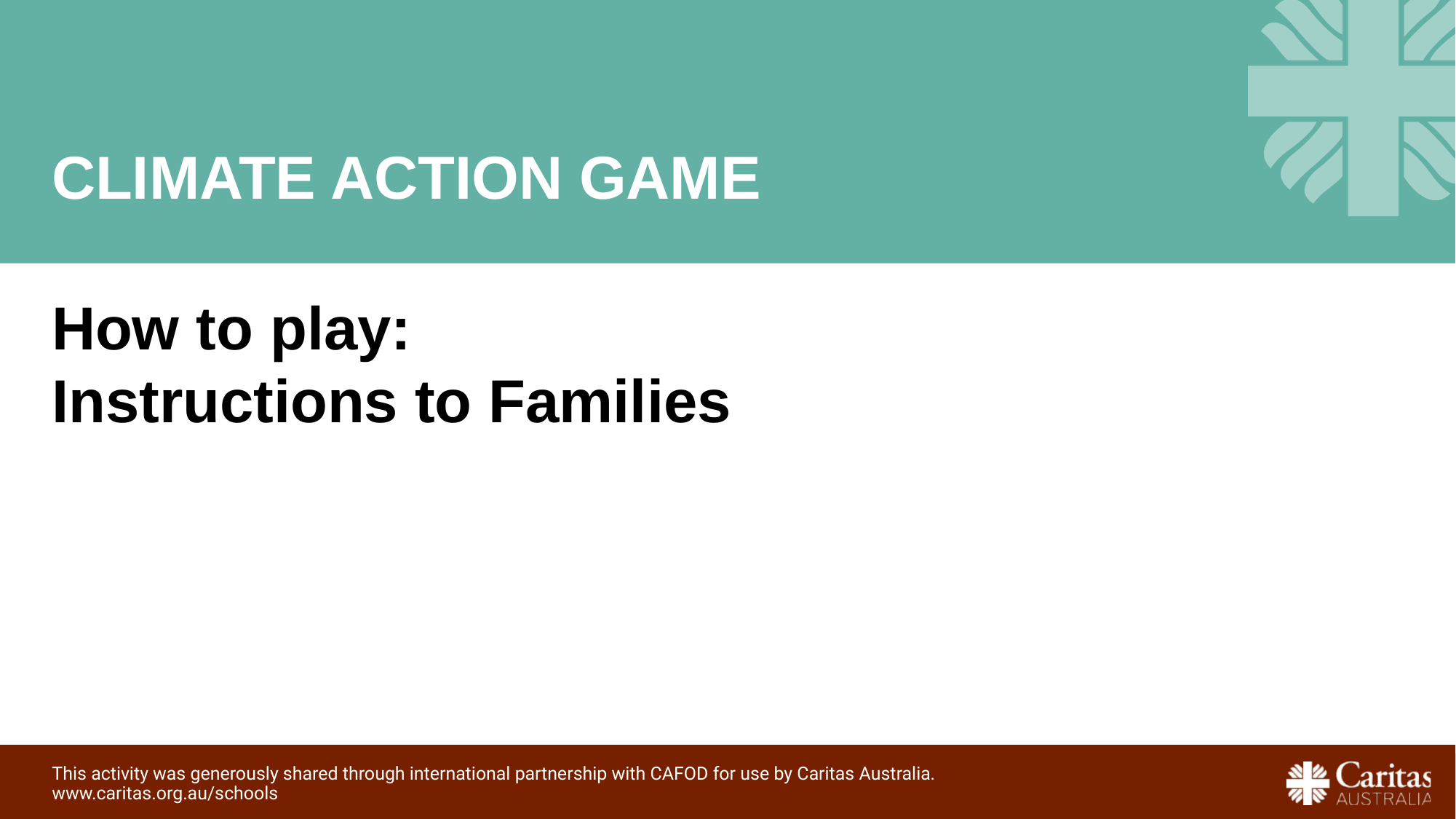

# Climate Action Game
How to play:
Instructions to Families

This activity was generously shared through international partnership with CAFOD for use by Caritas Australia.  
www.caritas.org.au/schools